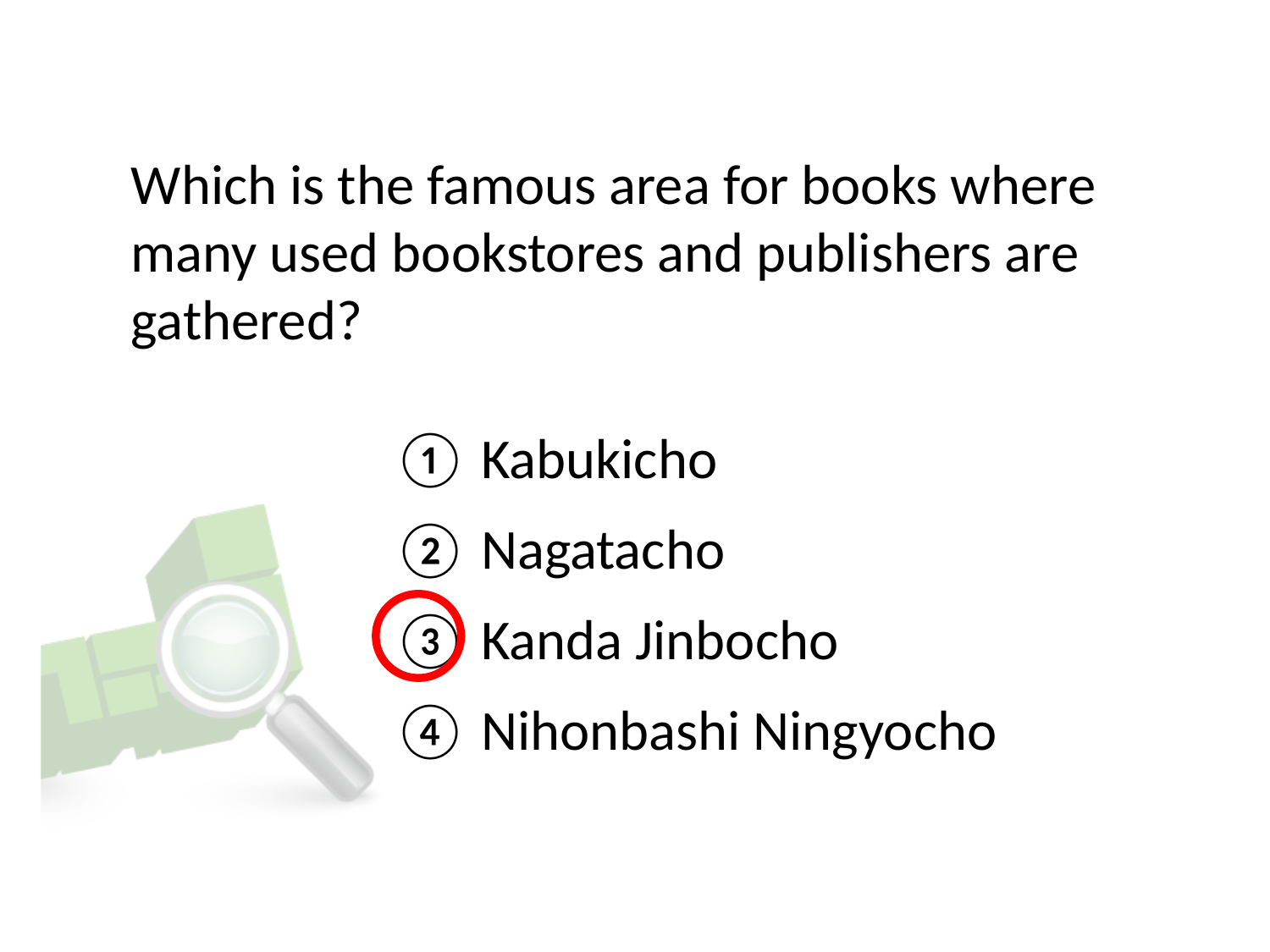

# Which is the famous area for books where many used bookstores and publishers are gathered?
① Kabukicho
② Nagatacho
③ Kanda Jinbocho
④ Nihonbashi Ningyocho